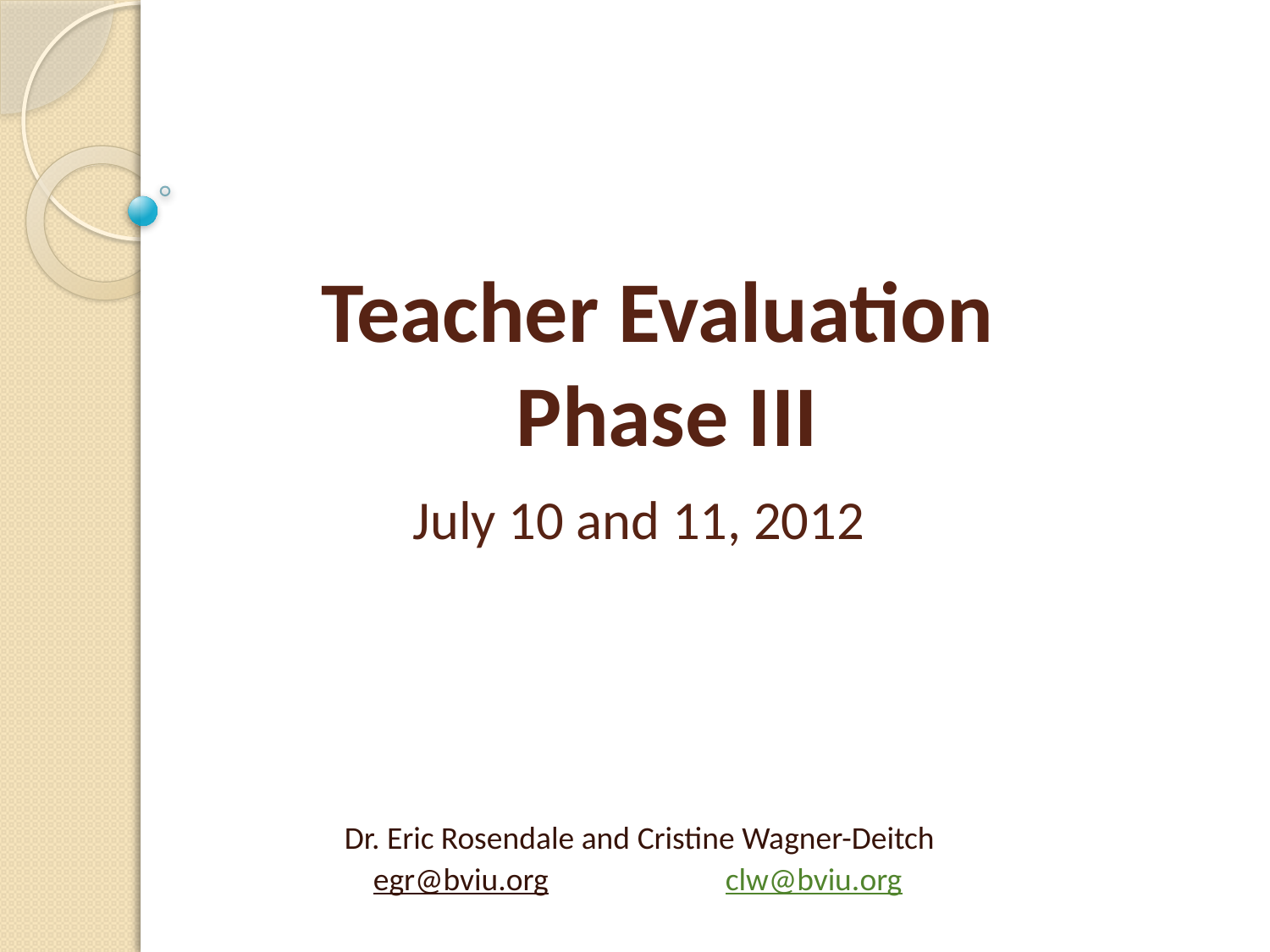

# Teacher Evaluation Phase III July 10 and 11, 2012
Dr. Eric Rosendale and Cristine Wagner-Deitch
    egr@bviu.org		clw@bviu.org